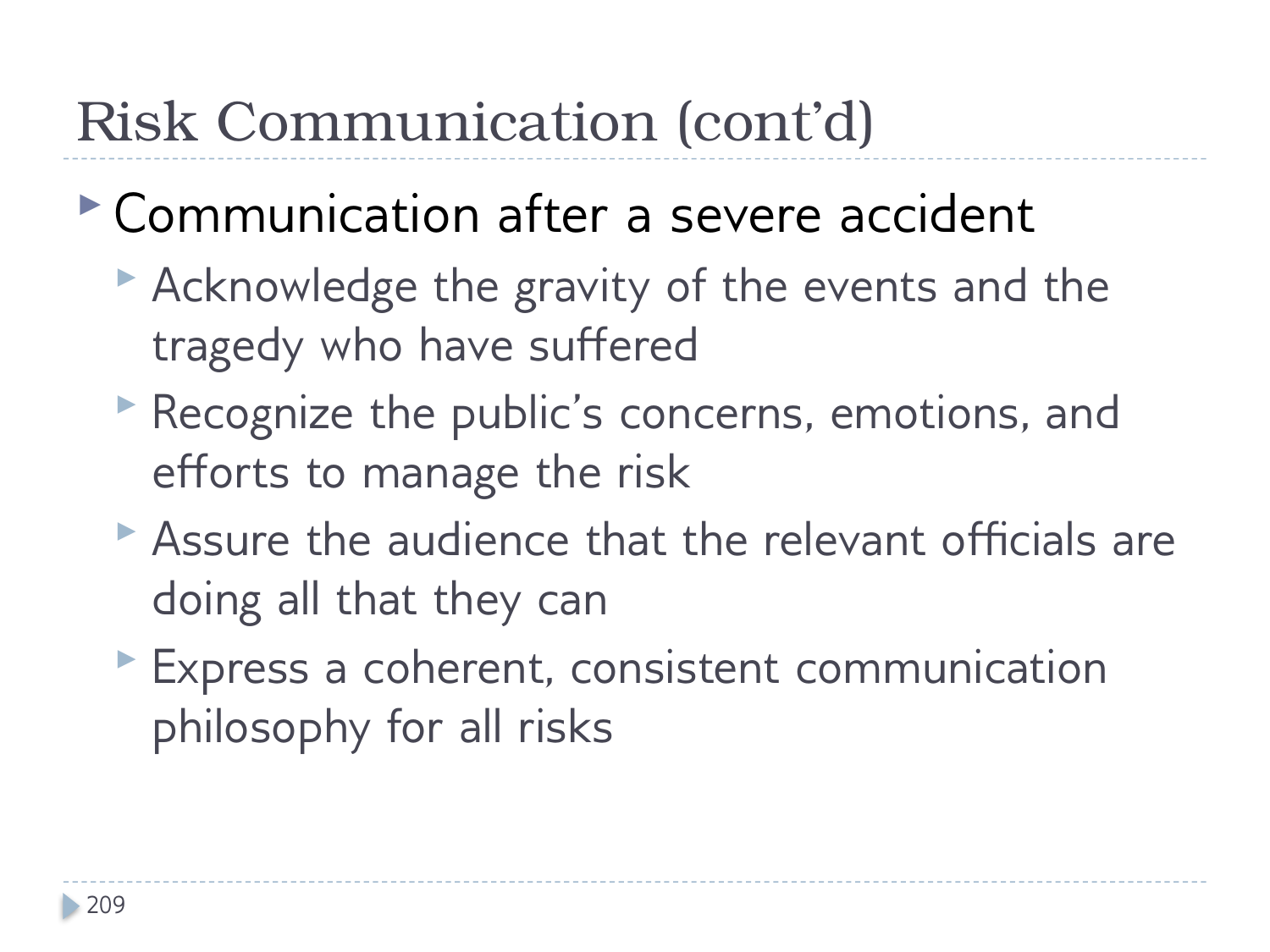

# Risk Communication (cont’d)
Communication after a severe accident
Acknowledge the gravity of the events and the tragedy who have suffered
Recognize the public’s concerns, emotions, and efforts to manage the risk
Assure the audience that the relevant officials are doing all that they can
Express a coherent, consistent communication philosophy for all risks
209